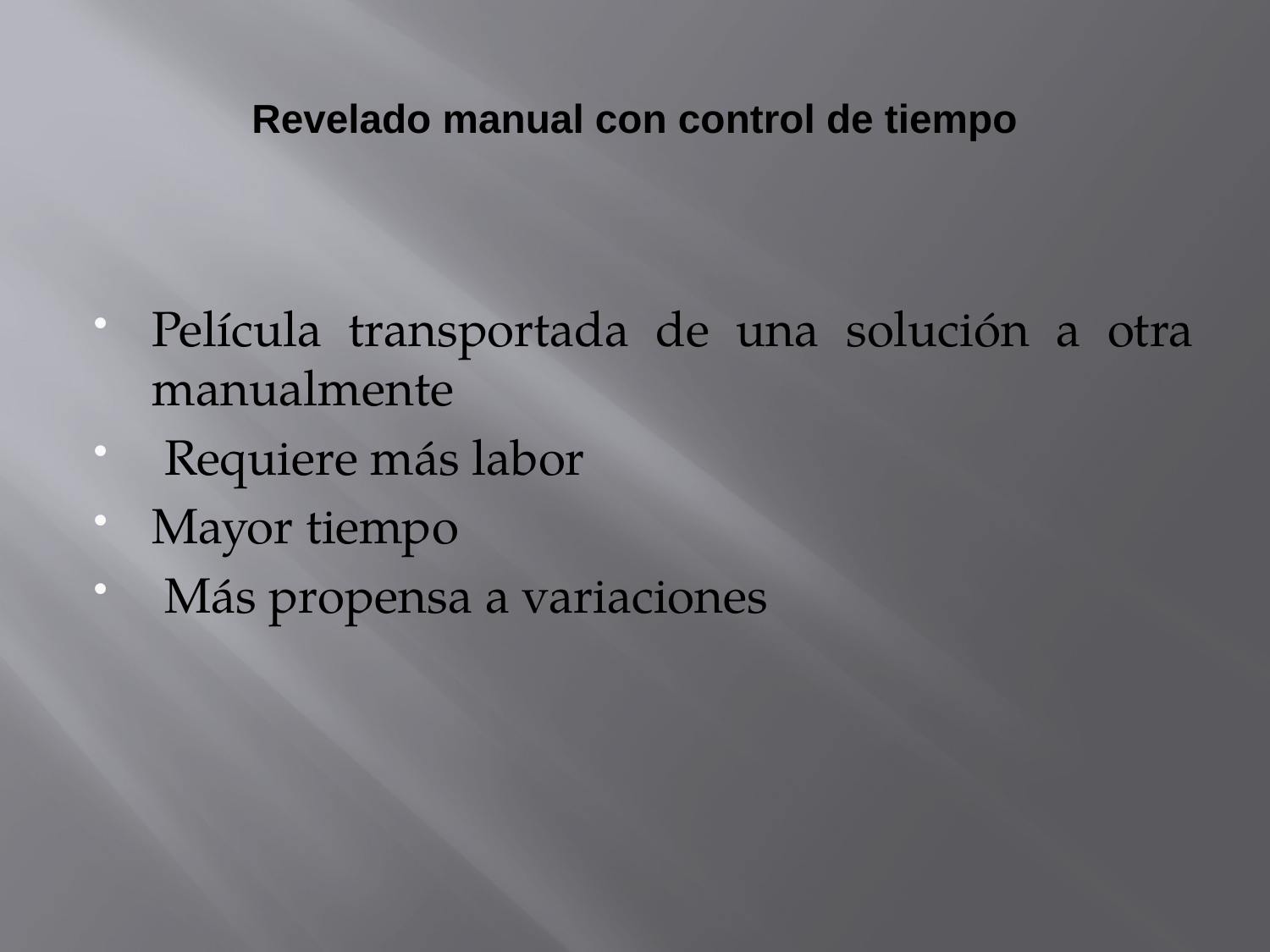

# Revelado manual con control de tiempo

Película transportada de una solución a otra manualmente
 Requiere más labor
Mayor tiempo
 Más propensa a variaciones